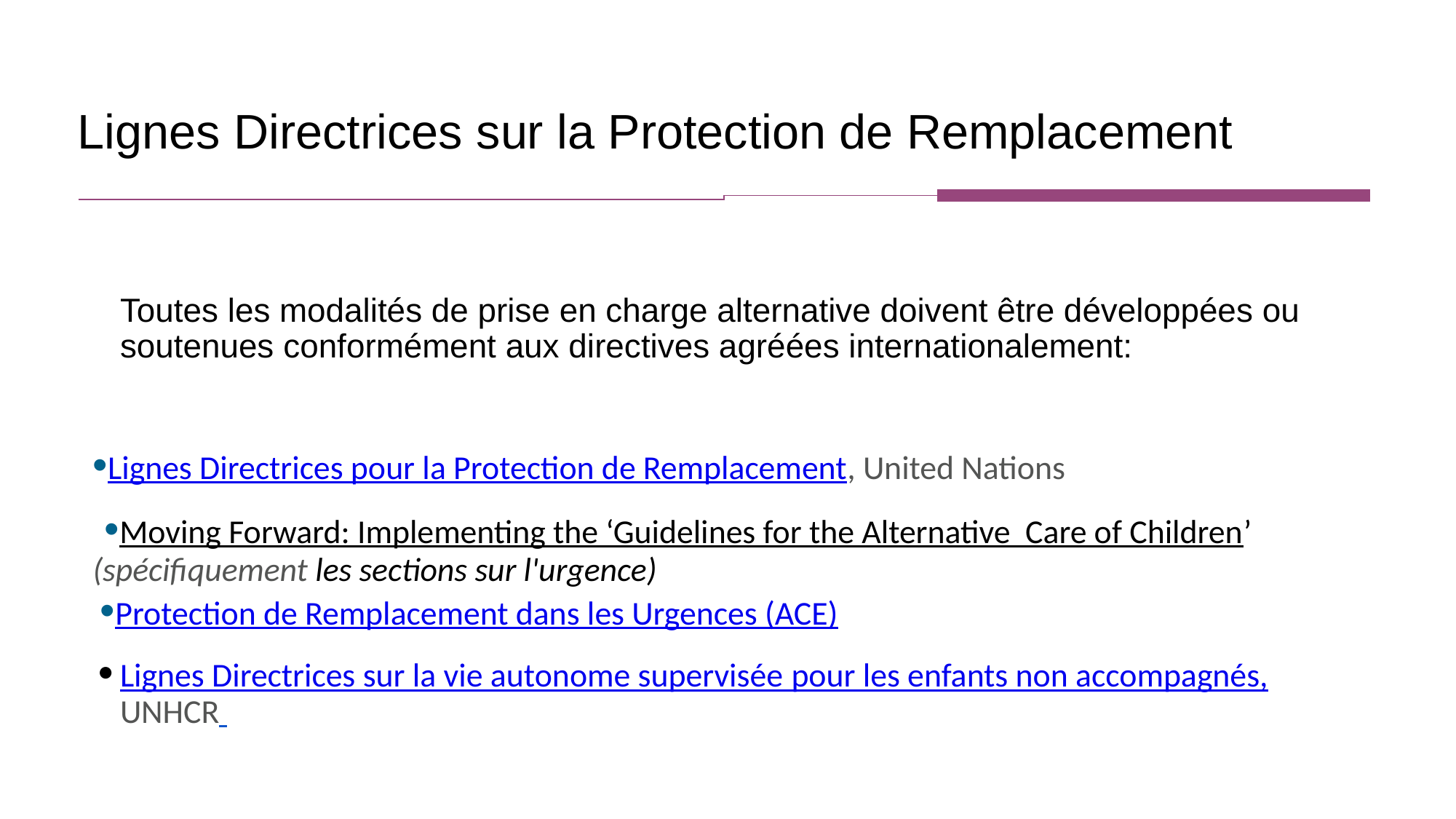

Lignes Directrices sur la Protection de Remplacement
Toutes les modalités de prise en charge alternative doivent être développées ou soutenues conformément aux directives agréées internationalement:

•Lignes Directrices pour la Protection de Remplacement, United Nations
 •Moving Forward: Implementing the ‘Guidelines for the Alternative  Care of Children’ (spécifiquement les sections sur l'urgence) 
 •Protection de Remplacement dans les Urgences (ACE)
Lignes Directrices sur la vie autonome supervisée pour les enfants non accompagnés, UNHCR